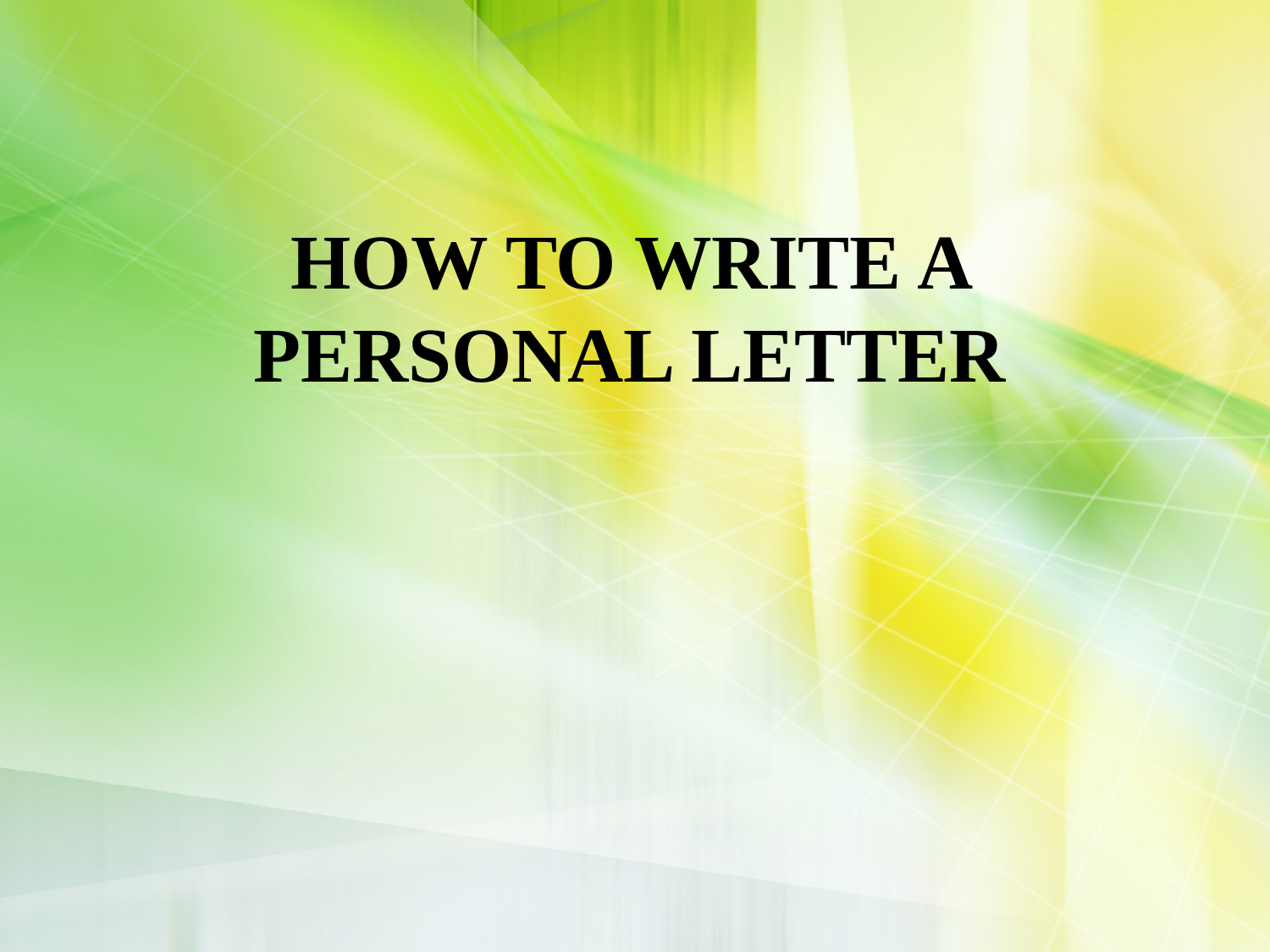

# HOW TO WRITE A PERSONAL LETTER